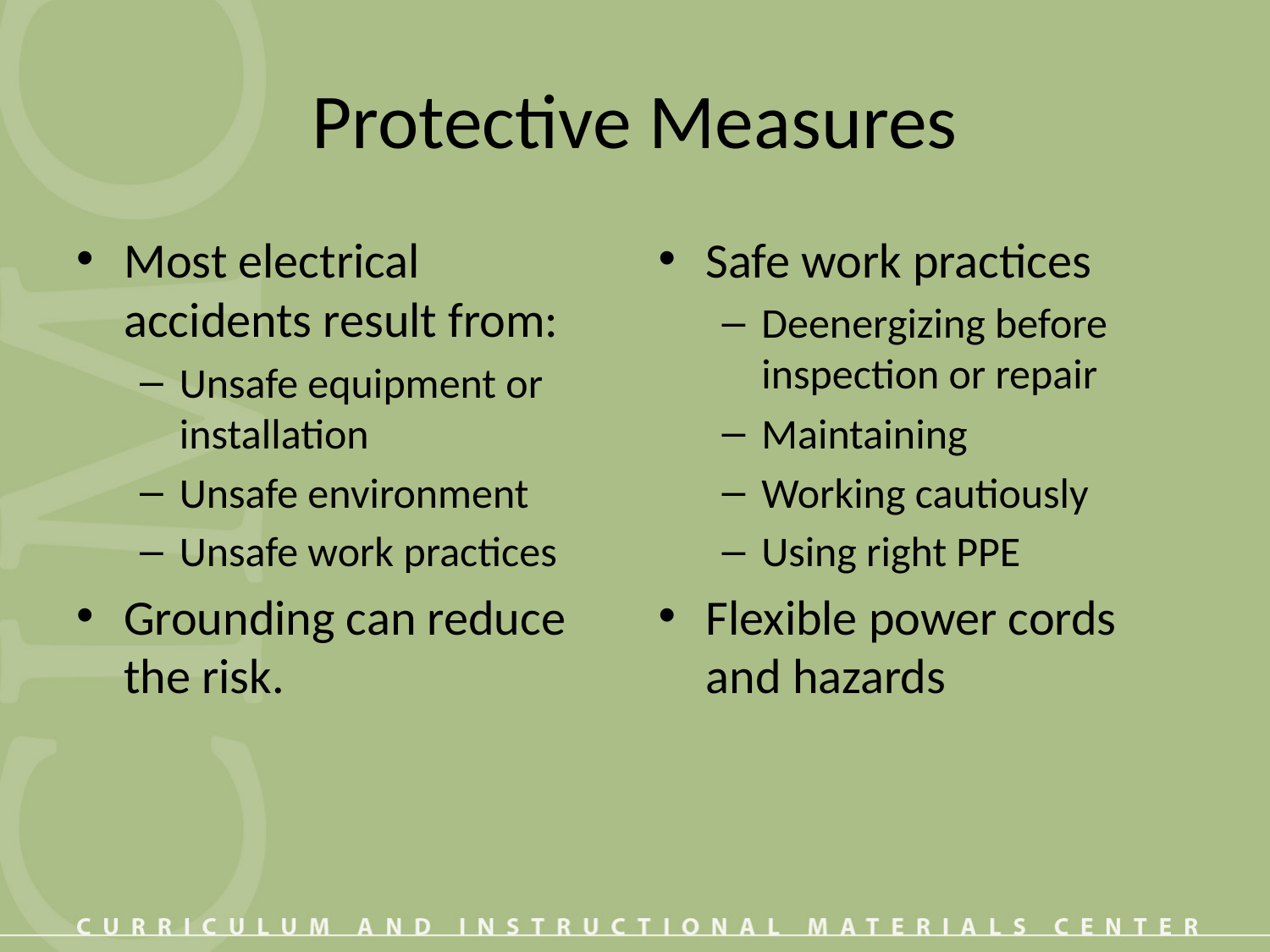

# Protective Measures
Most electrical accidents result from:
Unsafe equipment or installation
Unsafe environment
Unsafe work practices
Grounding can reduce the risk.
Safe work practices
Deenergizing before inspection or repair
Maintaining
Working cautiously
Using right PPE
Flexible power cords and hazards